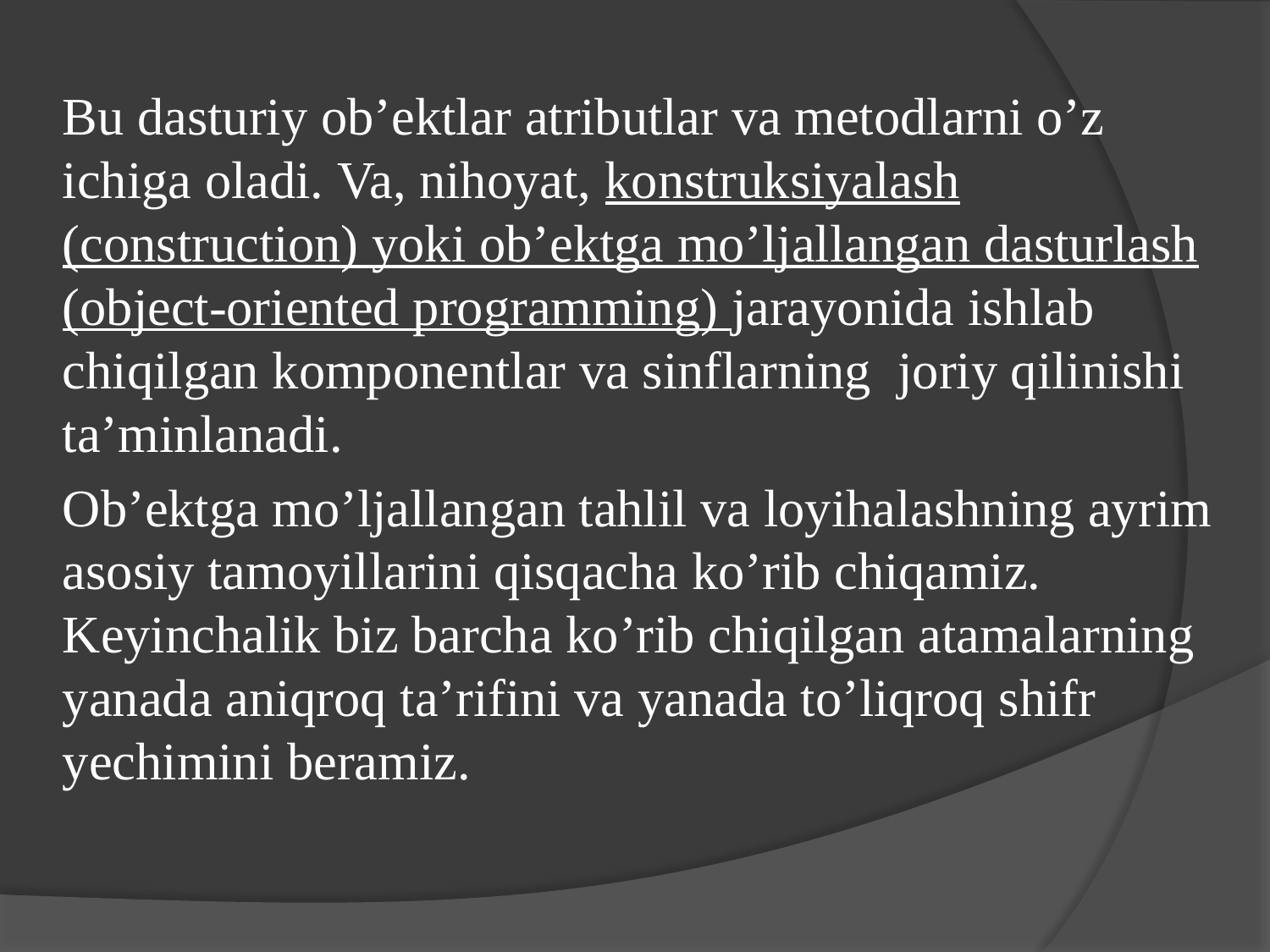

Bu dasturiy ob’ektlar atributlar va metodlarni o’z ichiga oladi. Va, nihoyat, konstruksiyalash (construction) yoki ob’ektga mo’ljallangan dasturlash (object-oriented programming) jarayonida ishlab chiqilgan komponentlar va sinflarning  joriy qilinishi ta’minlanadi.
Ob’ektga mo’ljallangan tahlil va loyihalashning ayrim asosiy tamoyillarini qisqacha ko’rib chiqamiz. Keyinchalik biz barcha ko’rib chiqilgan atamalarning yanada aniqroq ta’rifini va yanada to’liqroq shifr yechimini beramiz.